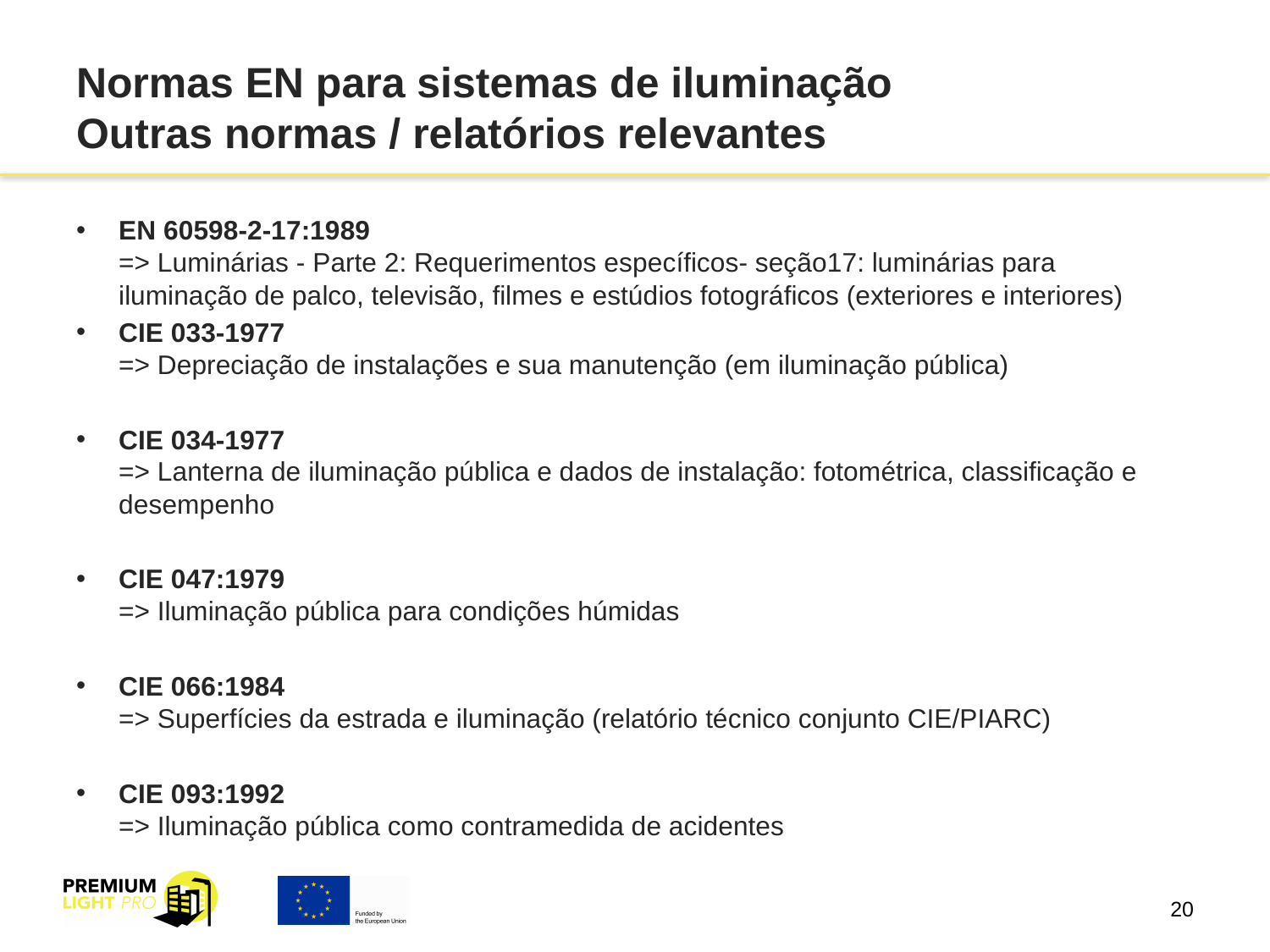

# Normas EN para sistemas de iluminação Outras normas / relatórios relevantes
EN 60598-2-17:1989
=> Luminárias - Parte 2: Requerimentos específicos- seção17: luminárias para iluminação de palco, televisão, filmes e estúdios fotográficos (exteriores e interiores)
CIE 033-1977
=> Depreciação de instalações e sua manutenção (em iluminação pública)

CIE 034-1977
=> Lanterna de iluminação pública e dados de instalação: fotométrica, classificação e desempenho

CIE 047:1979
=> Iluminação pública para condições húmidas

CIE 066:1984
=> Superfícies da estrada e iluminação (relatório técnico conjunto CIE/PIARC)

CIE 093:1992
=> Iluminação pública como contramedida de acidentes